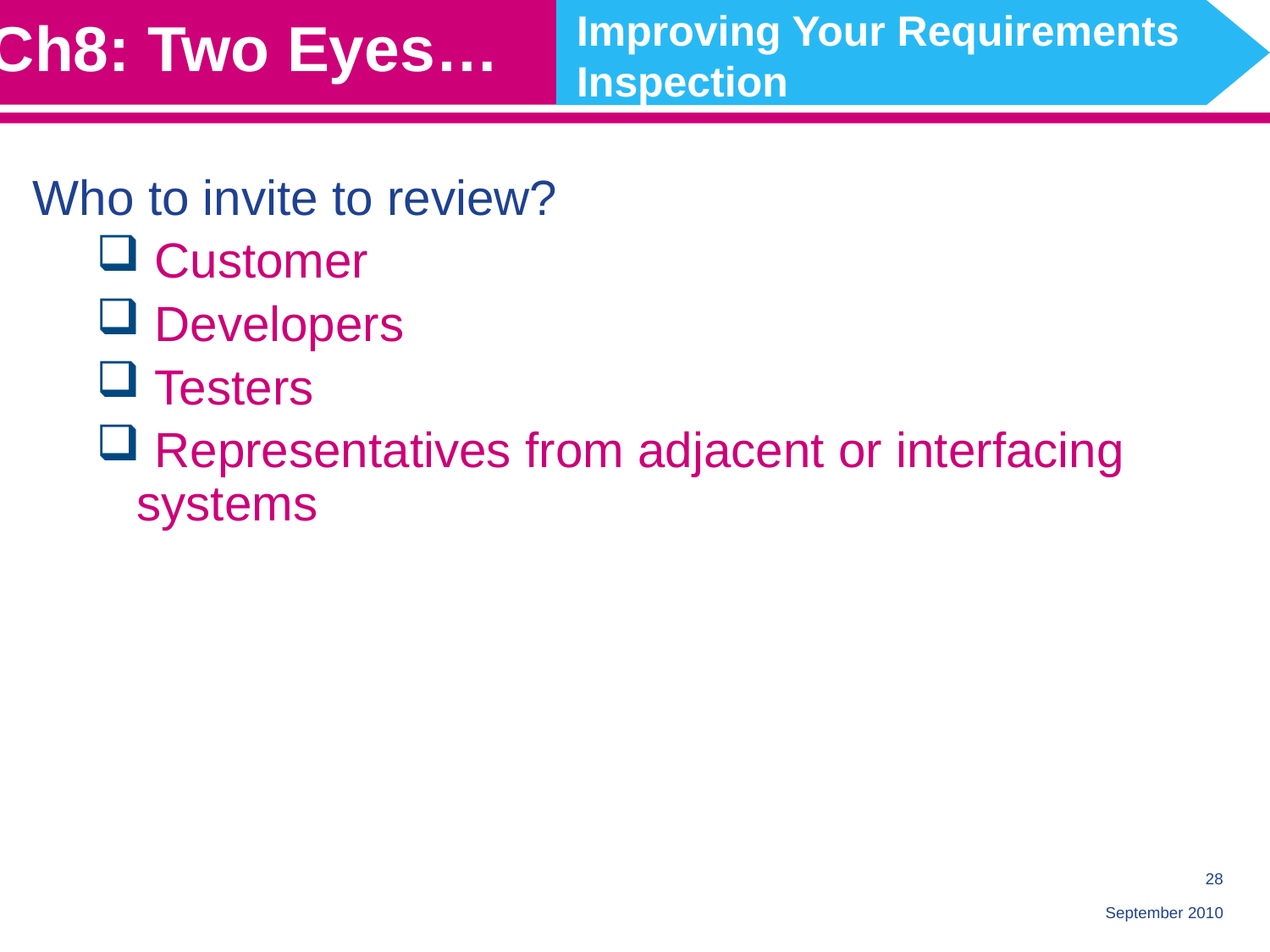

Improving Your Requirements Inspection
Ch8: Two Eyes…

Who to invite to review?
 Customer
 Developers
 Testers
 Representatives from adjacent or interfacing systems